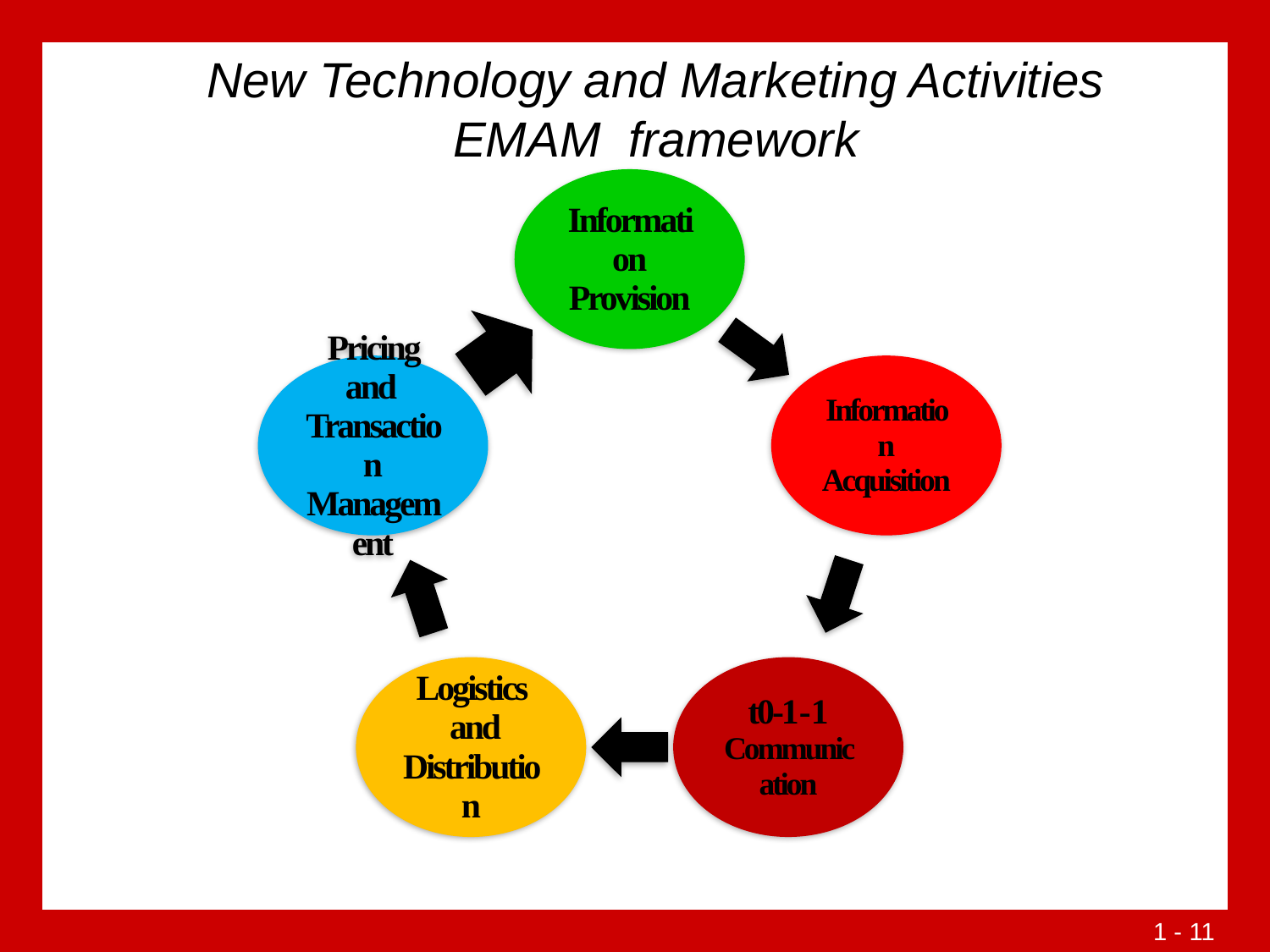

New Technology and Marketing Activities
EMAM  framework

Information
Provision
Information
Acquisition
Communication
Logistics and
Distribution
Pricing and  Transaction
Management
1 - 11